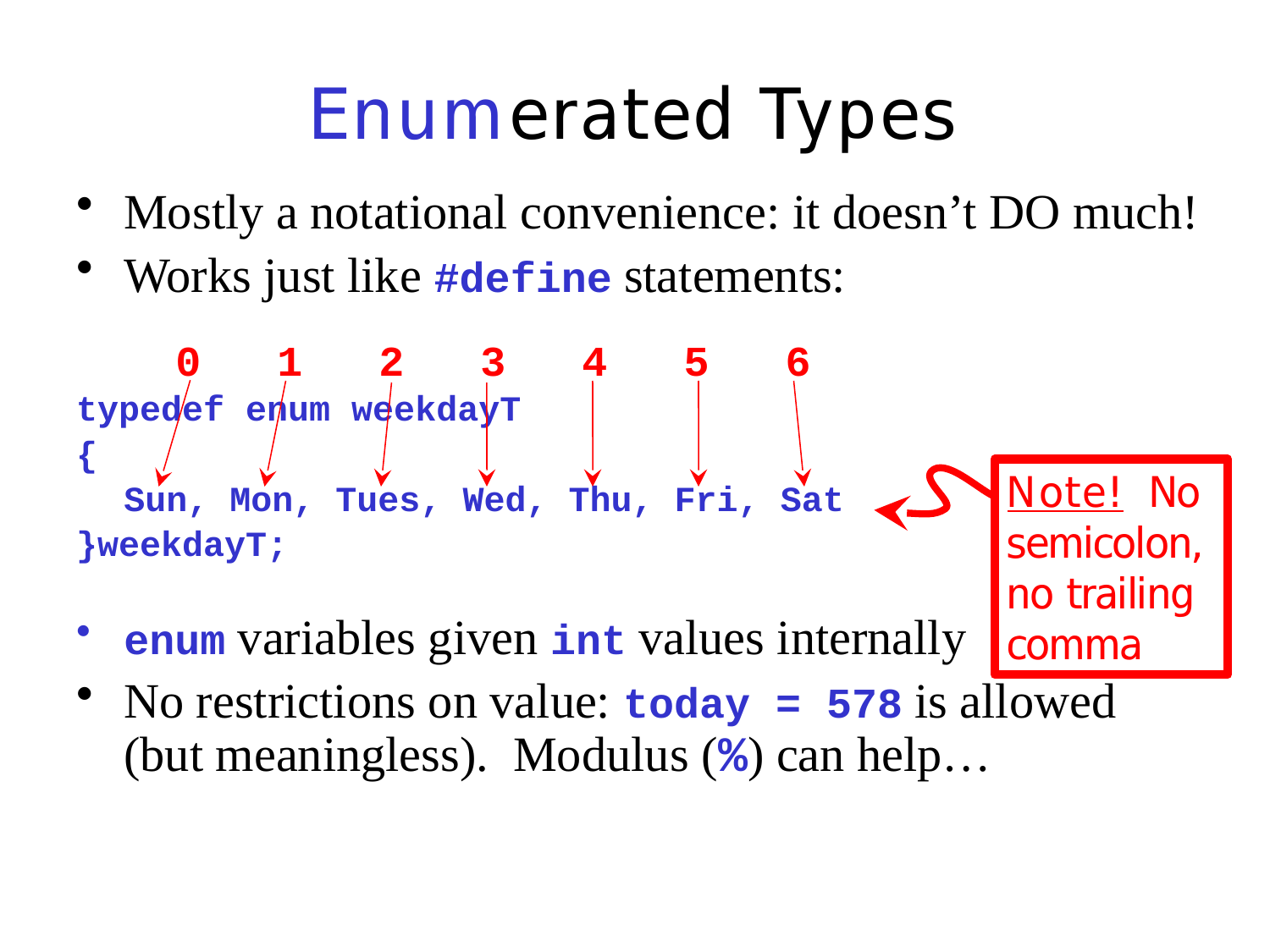

# Enumerated Types
Mostly a notational convenience: it doesn’t DO much!
Works just like #define statements:

typedef enum weekdayT
{
	Sun, Mon, Tues, Wed, Thu, Fri, Sat
}weekdayT;
enum variables given int values internally
No restrictions on value: today = 578 is allowed
(but meaningless).  Modulus (%) can help…

 0   1   2   3   4   5   6

Note!  No semicolon, no trailing comma